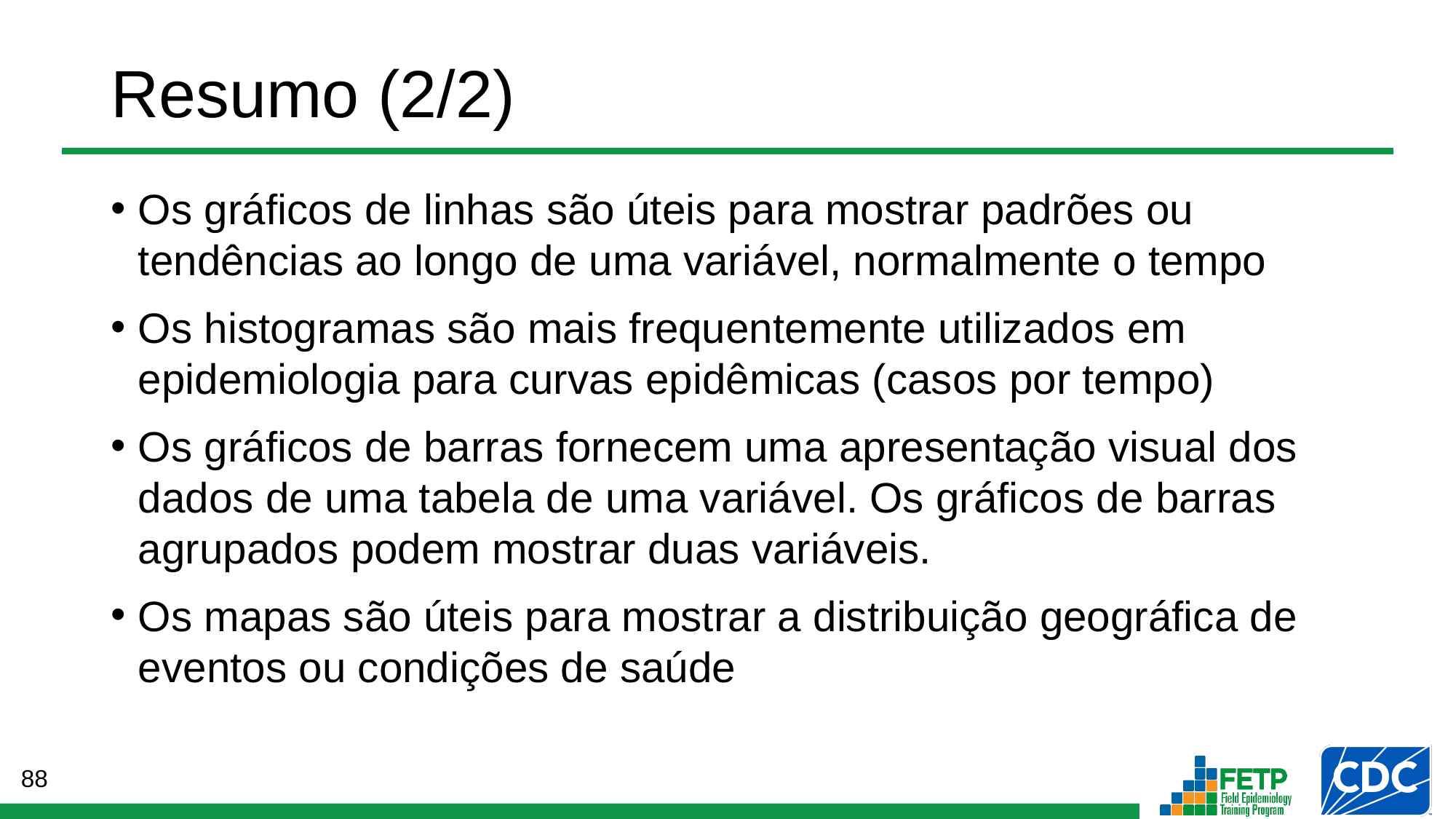

# Resumo (2/2)
Os gráficos de linhas são úteis para mostrar padrões ou tendências ao longo de uma variável, normalmente o tempo
Os histogramas são mais frequentemente utilizados em epidemiologia para curvas epidêmicas (casos por tempo)
Os gráficos de barras fornecem uma apresentação visual dos dados de uma tabela de uma variável. Os gráficos de barras agrupados podem mostrar duas variáveis.
Os mapas são úteis para mostrar a distribuição geográfica de eventos ou condições de saúde